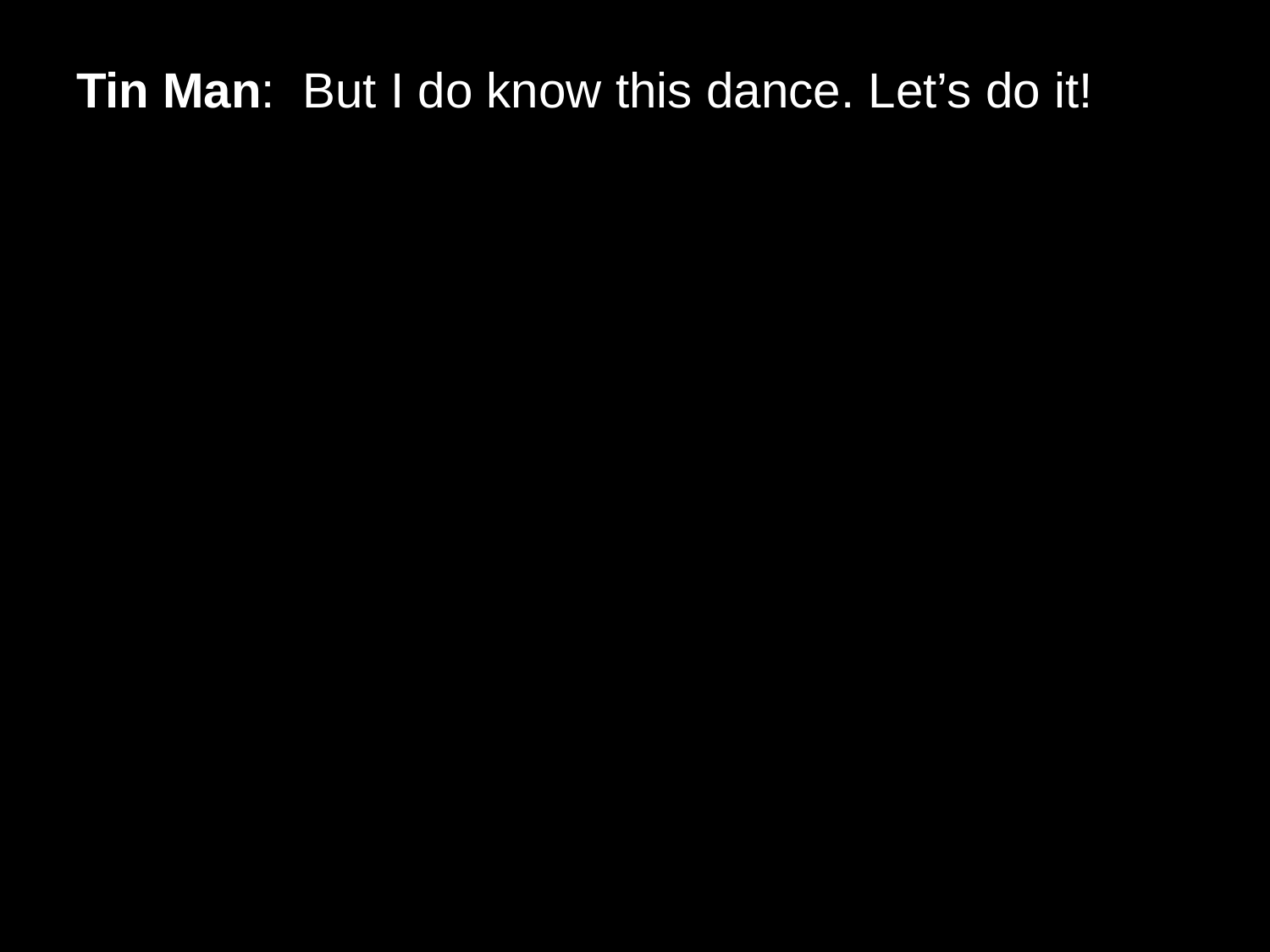

# Tin Man:  But I do know this dance. Let’s do it!